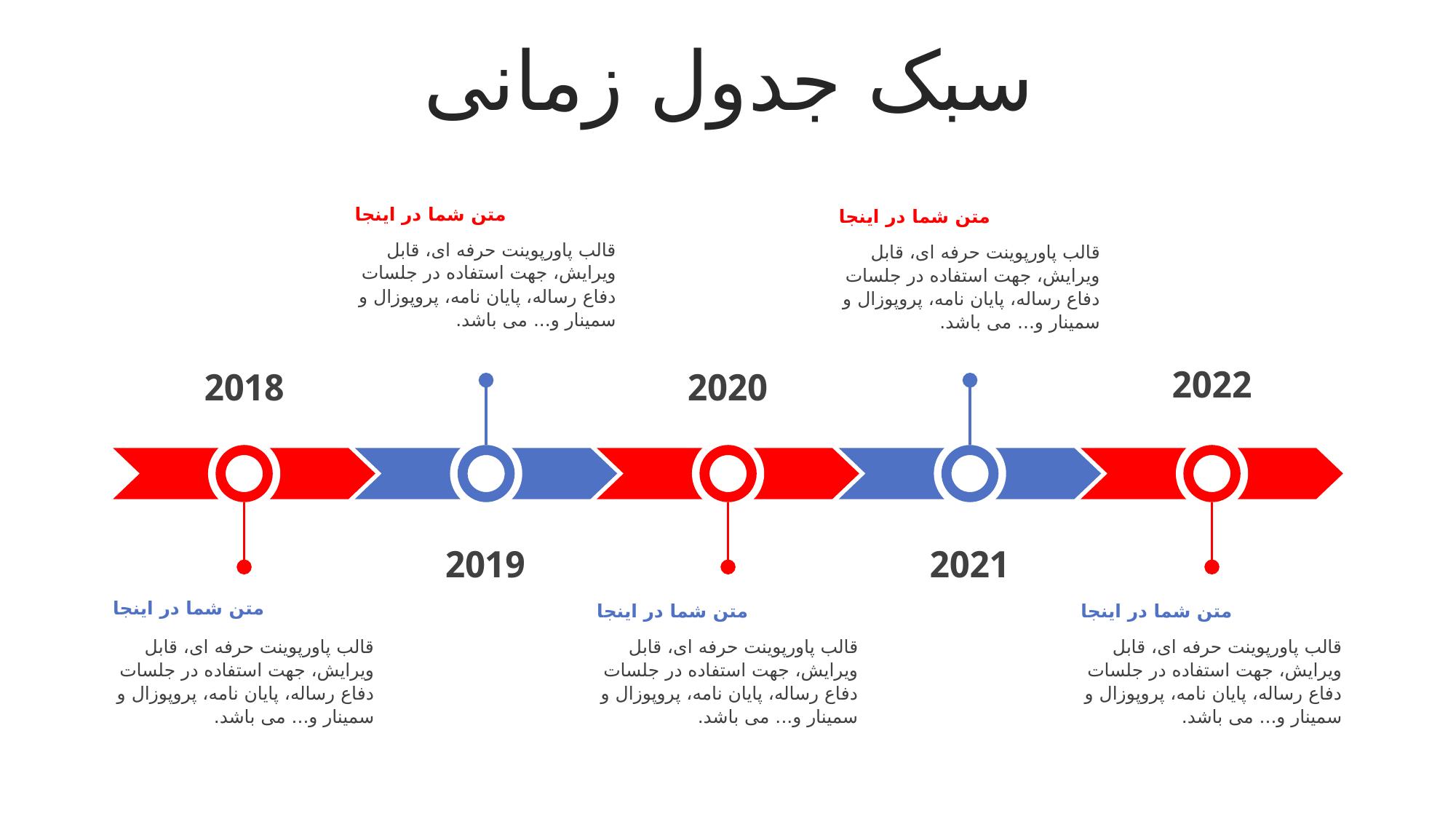

سبک جدول زمانی
متن شما در اینجا

قالب پاورپوینت حرفه ای، قابل ویرایش، جهت استفاده در جلسات دفاع رساله، پایان نامه، پروپوزال و سمینار و... می باشد.
متن شما در اینجا

قالب پاورپوینت حرفه ای، قابل ویرایش، جهت استفاده در جلسات دفاع رساله، پایان نامه، پروپوزال و سمینار و... می باشد.
2022
2018
2020

2019
2021
متن شما در اینجا

قالب پاورپوینت حرفه ای، قابل ویرایش، جهت استفاده در جلسات دفاع رساله، پایان نامه، پروپوزال و سمینار و... می باشد.
متن شما در اینجا

قالب پاورپوینت حرفه ای، قابل ویرایش، جهت استفاده در جلسات دفاع رساله، پایان نامه، پروپوزال و سمینار و... می باشد.
متن شما در اینجا

قالب پاورپوینت حرفه ای، قابل ویرایش، جهت استفاده در جلسات دفاع رساله، پایان نامه، پروپوزال و سمینار و... می باشد.